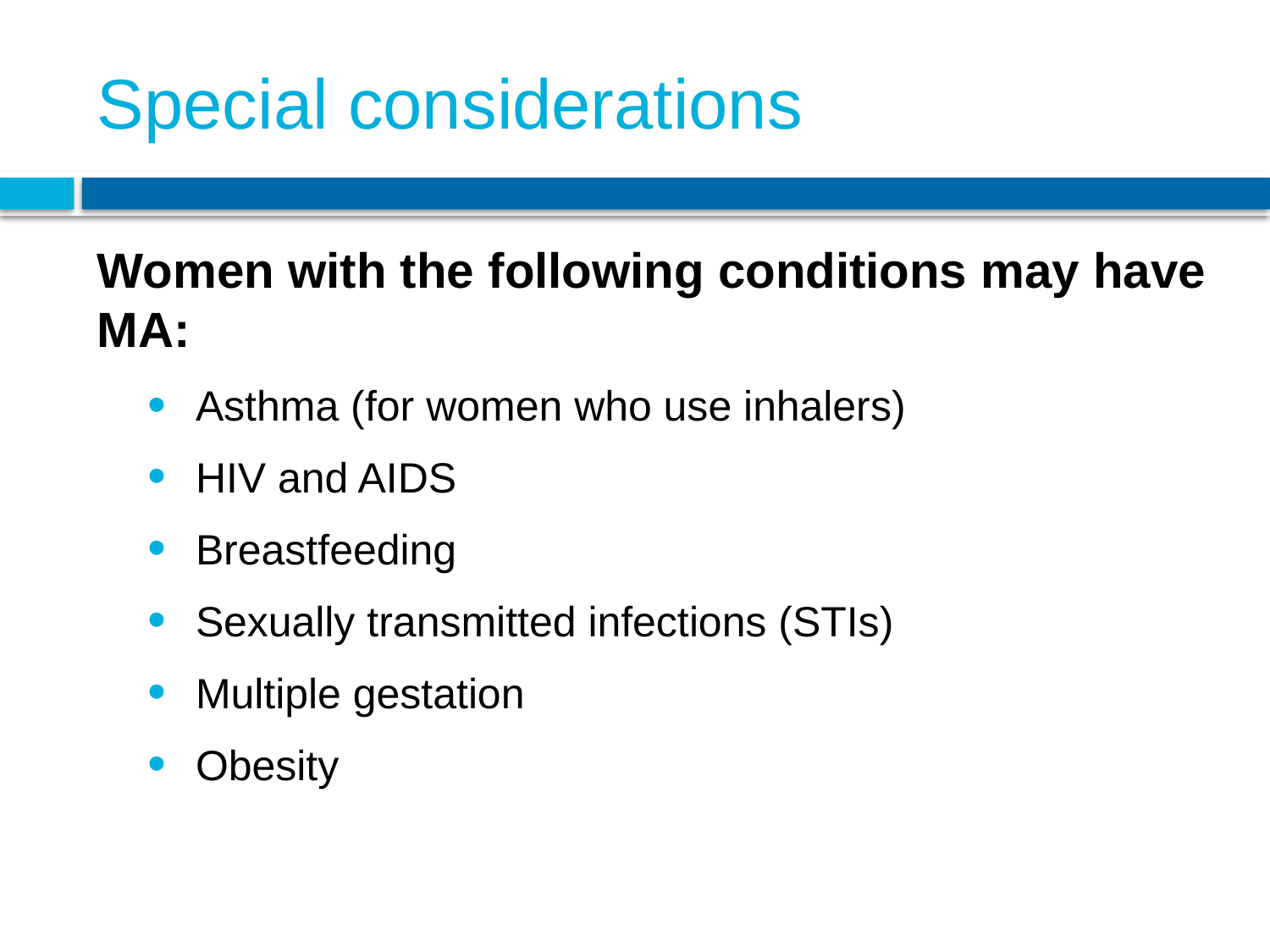

# Special considerations
Women with the following conditions may have MA:
Asthma (for women who use inhalers)
HIV and AIDS
Breastfeeding
Sexually transmitted infections (STIs)
Multiple gestation
Obesity